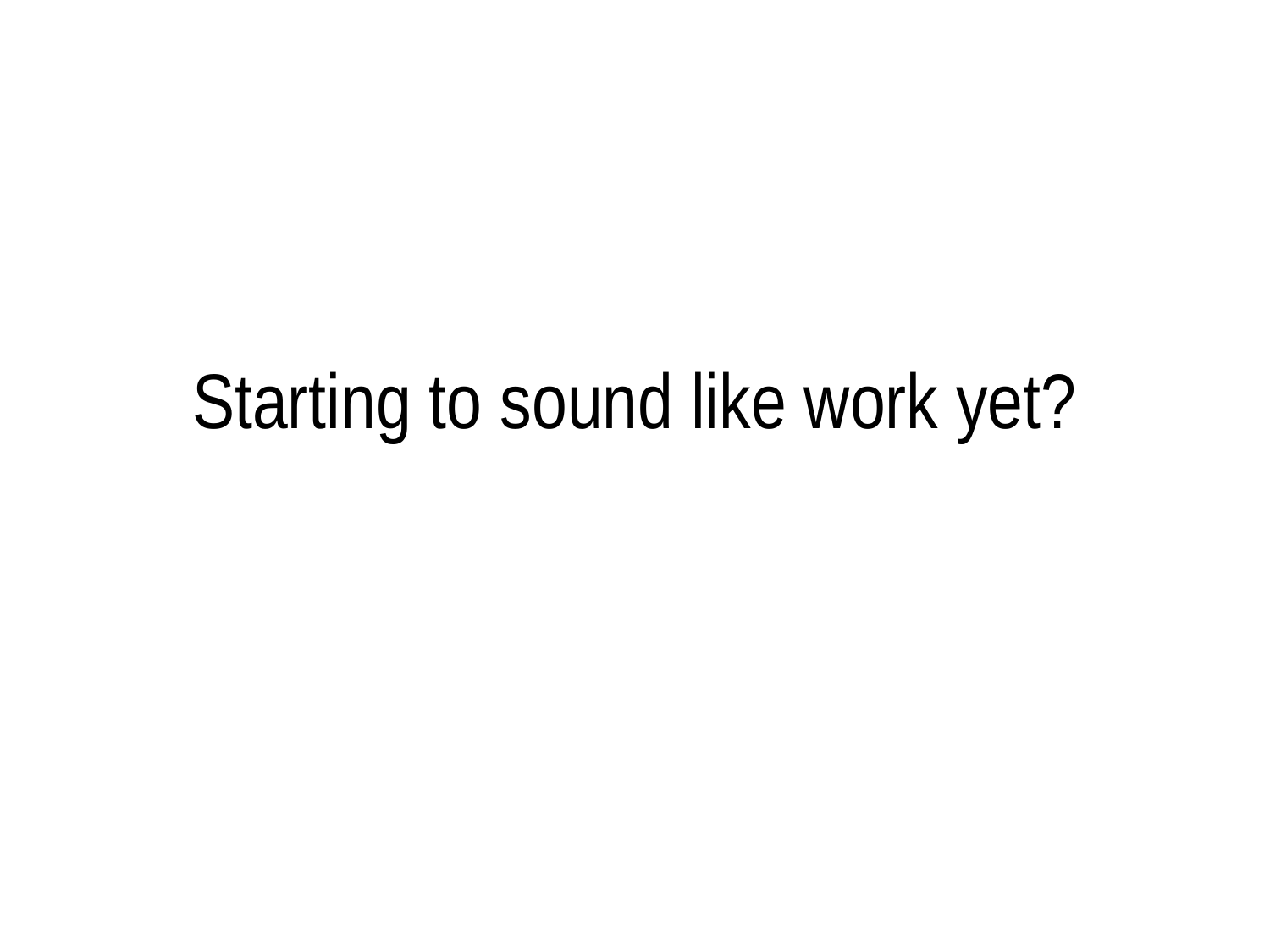

# Starting to sound like work yet?